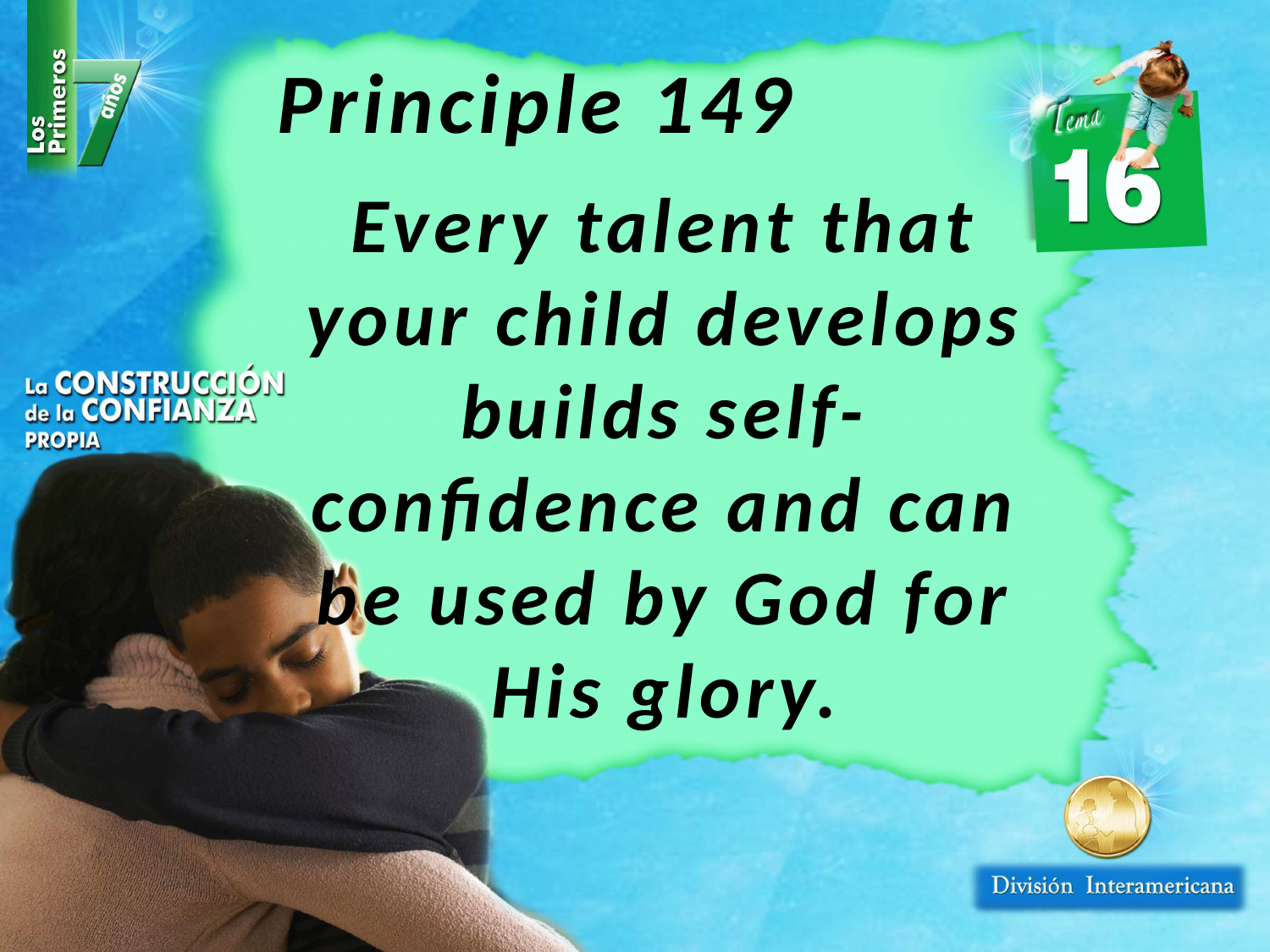

Principle 149

Every talent that your child develops builds self-confidence and can be used by God for His glory.